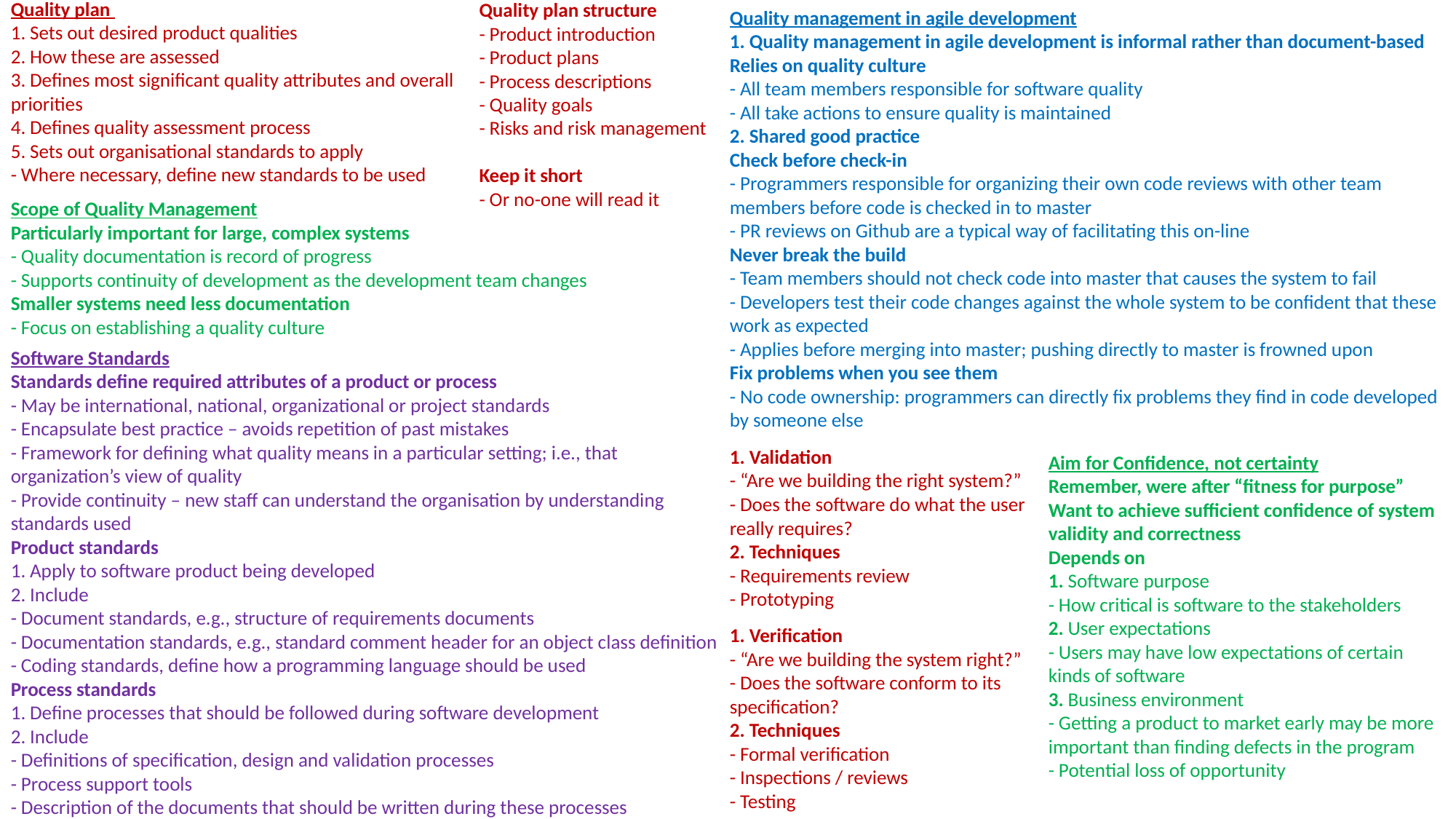

Quality management in agile development
1. Quality management in agile development is informal rather than document-based
Relies on quality culture
- All team members responsible for software quality
- All take actions to ensure quality is maintained
2. Shared good practice
Check before check-in
- Programmers responsible for organizing their own code reviews with other team members before code is checked in to master
- PR reviews on Github are a typical way of facilitating this on-line
Never break the build
- Team members should not check code into master that causes the system to fail
- Developers test their code changes against the whole system to be confident that these work as expected
- Applies before merging into master; pushing directly to master is frowned upon
Fix problems when you see them
- No code ownership: programmers can directly fix problems they find in code developed by someone else
Quality plan
1. Sets out desired product qualities
2. How these are assessed
3. Defines most significant quality attributes and overall priorities
4. Defines quality assessment process
5. Sets out organisational standards to apply
- Where necessary, define new standards to be used
Quality plan structure
- Product introduction
- Product plans
- Process descriptions
- Quality goals
- Risks and risk management
Keep it short
- Or no-one will read it
Scope of Quality Management
Particularly important for large, complex systems
- Quality documentation is record of progress
- Supports continuity of development as the development team changes
Smaller systems need less documentation
- Focus on establishing a quality culture
Software Standards
Standards define required attributes of a product or process
- May be international, national, organizational or project standards
- Encapsulate best practice – avoids repetition of past mistakes
- Framework for defining what quality means in a particular setting; i.e., that organization’s view of quality
- Provide continuity – new staff can understand the organisation by understanding standards used
Product standards
1. Apply to software product being developed
2. Include
- Document standards, e.g., structure of requirements documents
- Documentation standards, e.g., standard comment header for an object class definition
- Coding standards, define how a programming language should be used
Process standards
1. Define processes that should be followed during software development
2. Include
- Definitions of specification, design and validation processes
- Process support tools
- Description of the documents that should be written during these processes
1. Validation
- “Are we building the right system?”
- Does the software do what the user really requires?
2. Techniques
- Requirements review
- Prototyping
Aim for Confidence, not certainty
Remember, were after “fitness for purpose”
Want to achieve sufficient confidence of system validity and correctness
Depends on
1. Software purpose
- How critical is software to the stakeholders
2. User expectations
- Users may have low expectations of certain kinds of software
3. Business environment
- Getting a product to market early may be more important than finding defects in the program
- Potential loss of opportunity
1. Verification
- “Are we building the system right?”
- Does the software conform to its specification?
2. Techniques
- Formal verification
- Inspections / reviews
- Testing